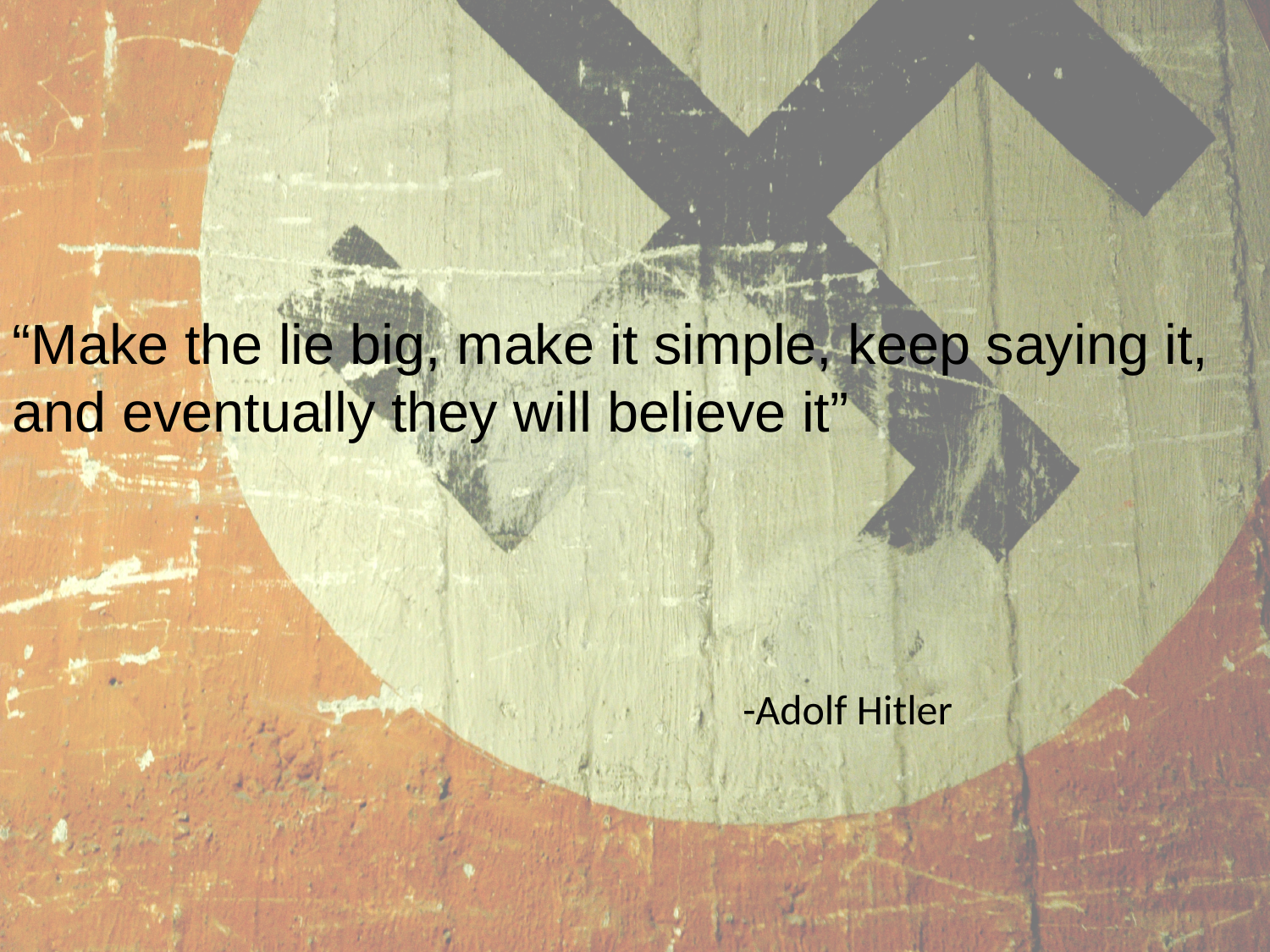

“Make the lie big, make it simple, keep saying it, and eventually they will believe it”
-Adolf Hitler